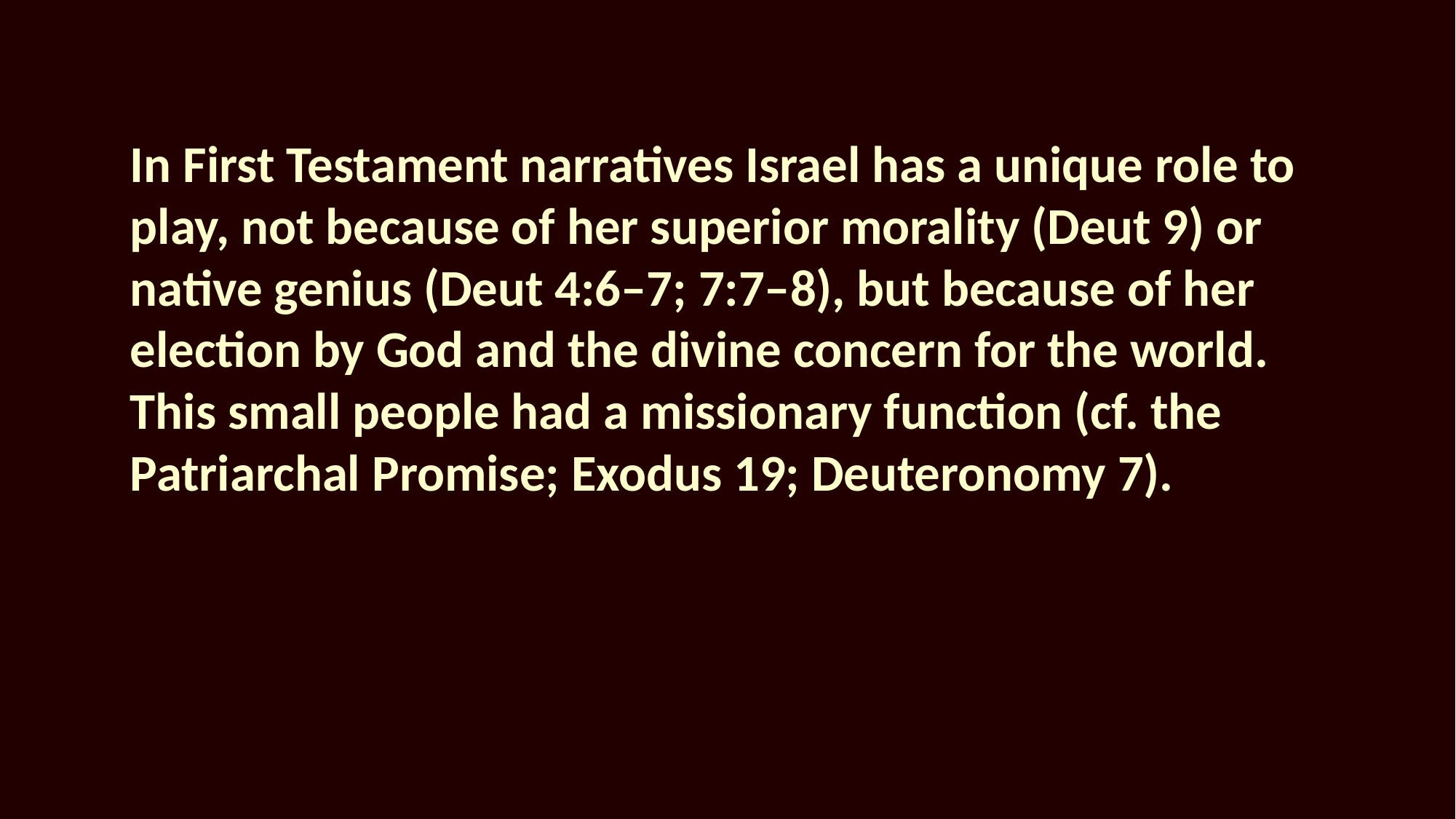

In First Testament narratives Israel has a unique role to play, not because of her superior morality (Deut 9) or native genius (Deut 4:6–7; 7:7–8), but because of her election by God and the divine concern for the world. This small people had a missionary function (cf. the Patriarchal Promise; Exodus 19; Deuteronomy 7).